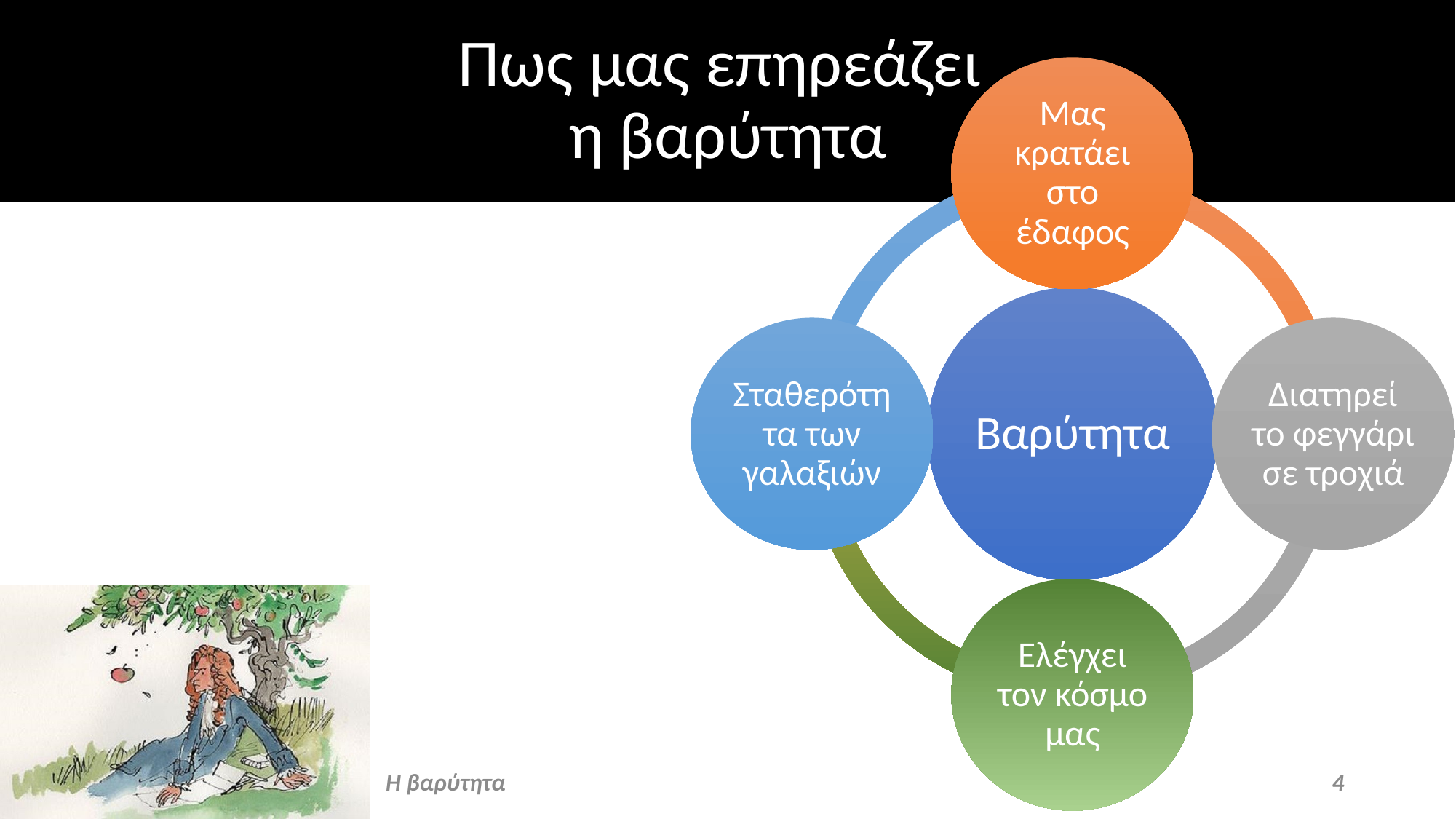

# Πως μας επηρεάζει η βαρύτητα
Βαρύτητα
Μας κρατάει στο έδαφος
Διατηρεί το φεγγάρι σε τροχιά
Ελέγχει τον κόσμο μας
Σταθερότητα των γαλαξιών
Η βαρύτητα
4